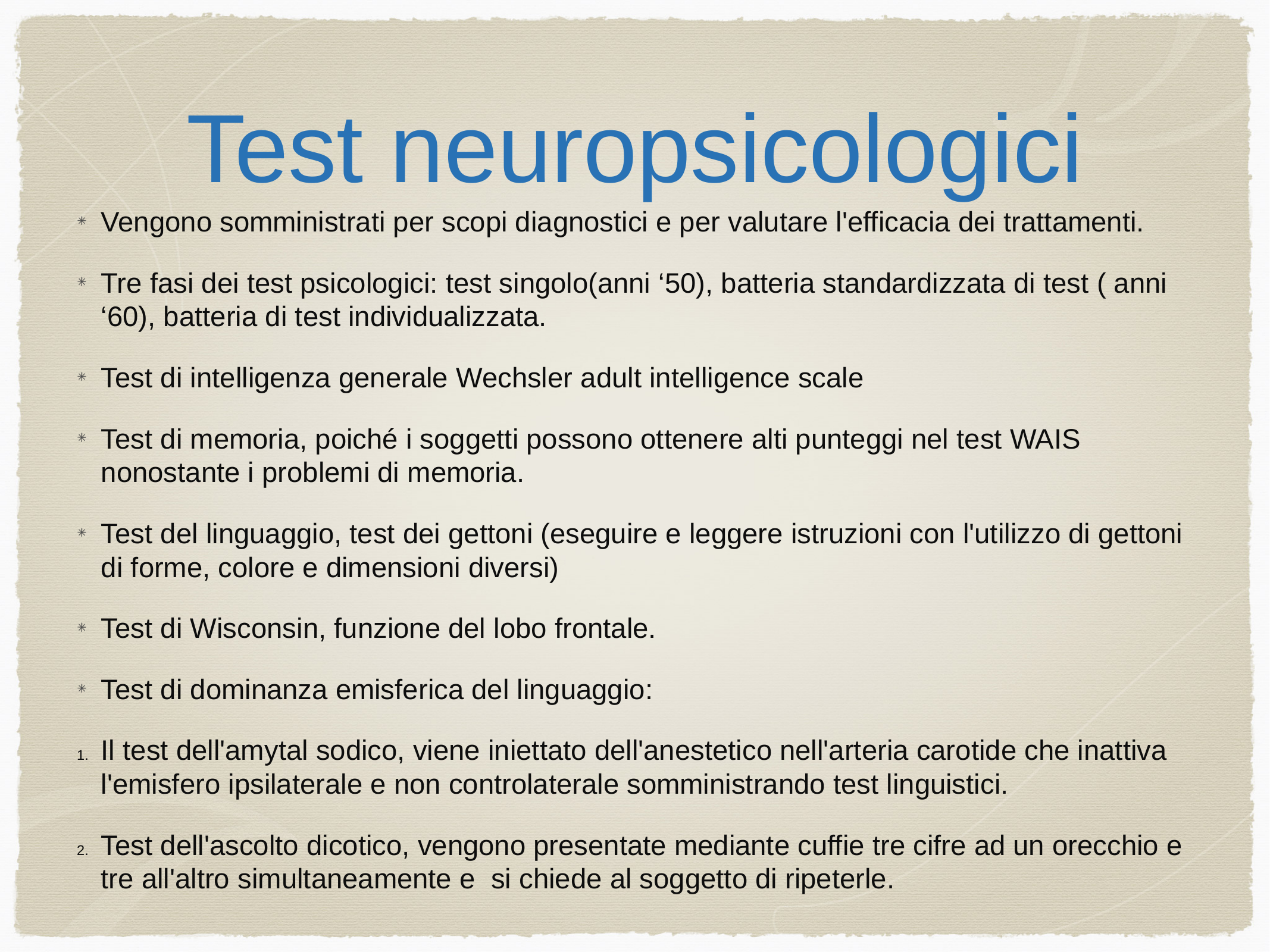

# Test neuropsicologici
Vengono somministrati per scopi diagnostici e per valutare l'efficacia dei trattamenti.
Tre fasi dei test psicologici: test singolo(anni ‘50), batteria standardizzata di test ( anni ‘60), batteria di test individualizzata.
Test di intelligenza generale Wechsler adult intelligence scale
Test di memoria, poiché i soggetti possono ottenere alti punteggi nel test WAIS nonostante i problemi di memoria.
Test del linguaggio, test dei gettoni (eseguire e leggere istruzioni con l'utilizzo di gettoni di forme, colore e dimensioni diversi)
Test di Wisconsin, funzione del lobo frontale.
Test di dominanza emisferica del linguaggio:
Il test dell'amytal sodico, viene iniettato dell'anestetico nell'arteria carotide che inattiva l'emisfero ipsilaterale e non controlaterale somministrando test linguistici.
Test dell'ascolto dicotico, vengono presentate mediante cuffie tre cifre ad un orecchio e tre all'altro simultaneamente e  si chiede al soggetto di ripeterle.